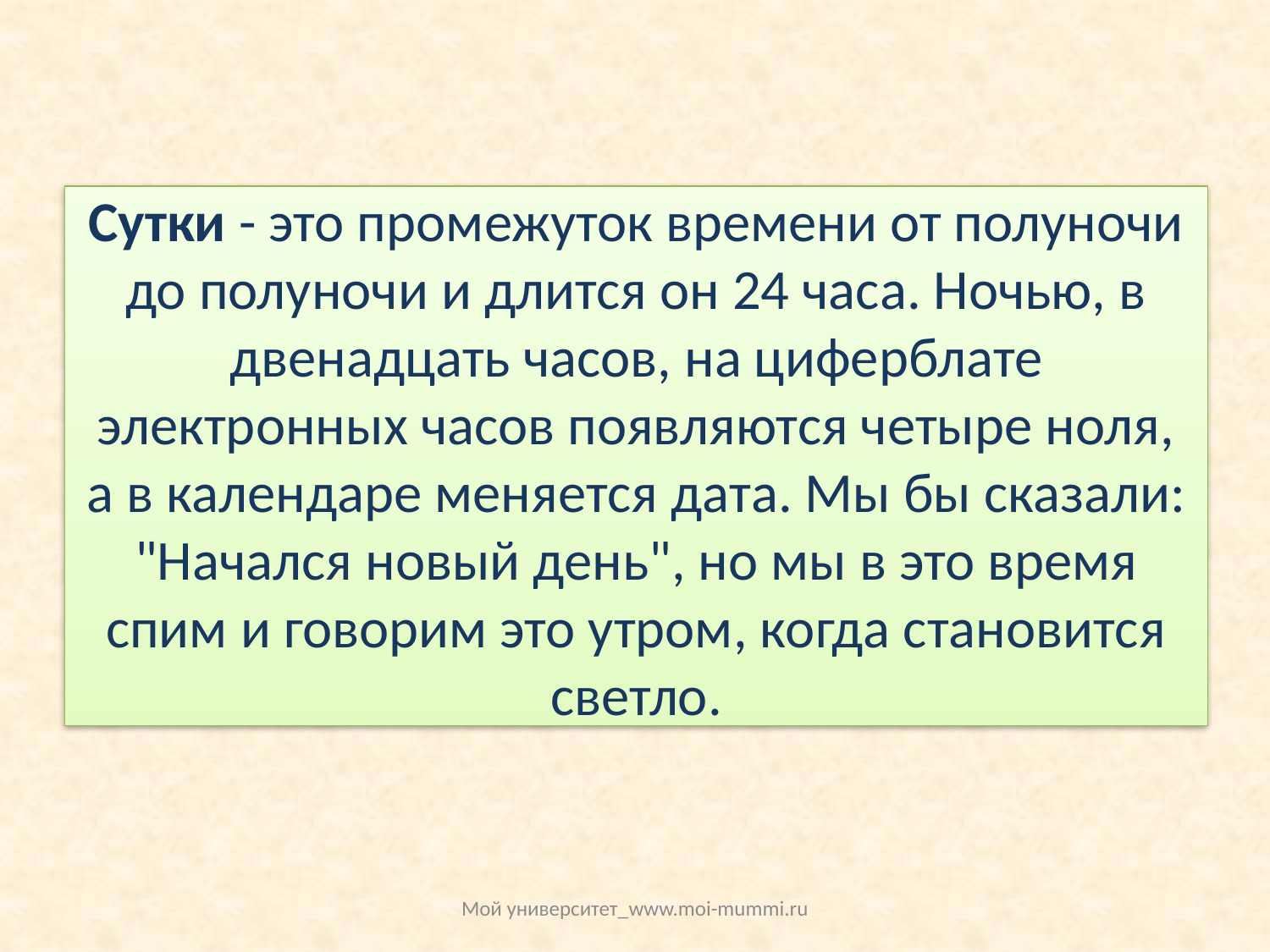

# Сутки - это промежуток времени от полуночи до полуночи и длится он 24 часа. Ночью, в двенадцать часов, на циферблате электронных часов появляются четыре ноля, а в календаре меняется дата. Мы бы сказали: "Начался новый день", но мы в это время спим и говорим это утром, когда становится светло.
Мой университет_www.moi-mummi.ru